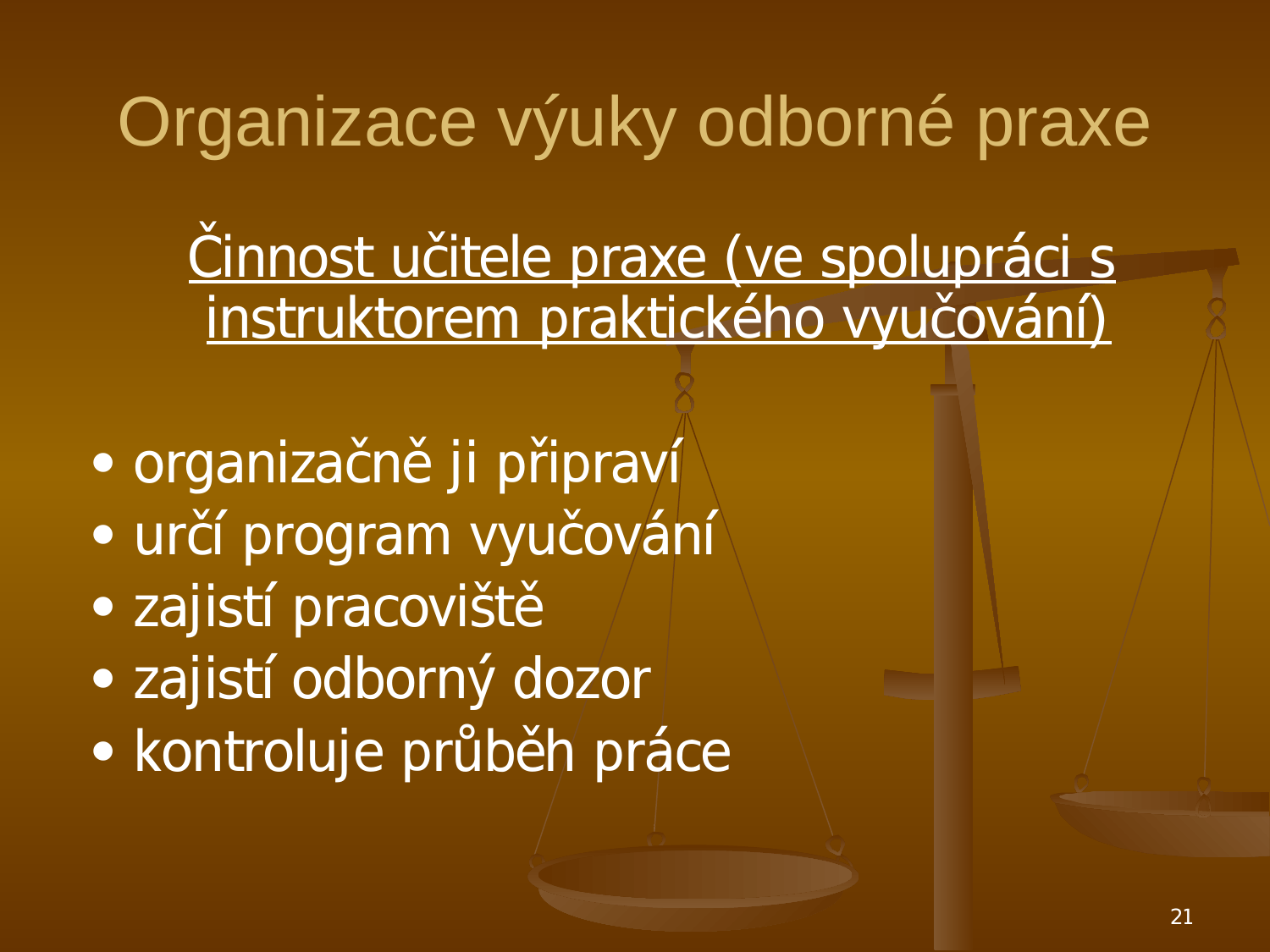

# Organizace výuky odborné praxe
  Činnost učitele praxe (ve spolupráci s instruktorem praktického vyučování)

 • organizačně ji připraví
 • určí program vyučování
 • zajistí pracoviště
 • zajistí odborný dozor
 • kontroluje průběh práce
21